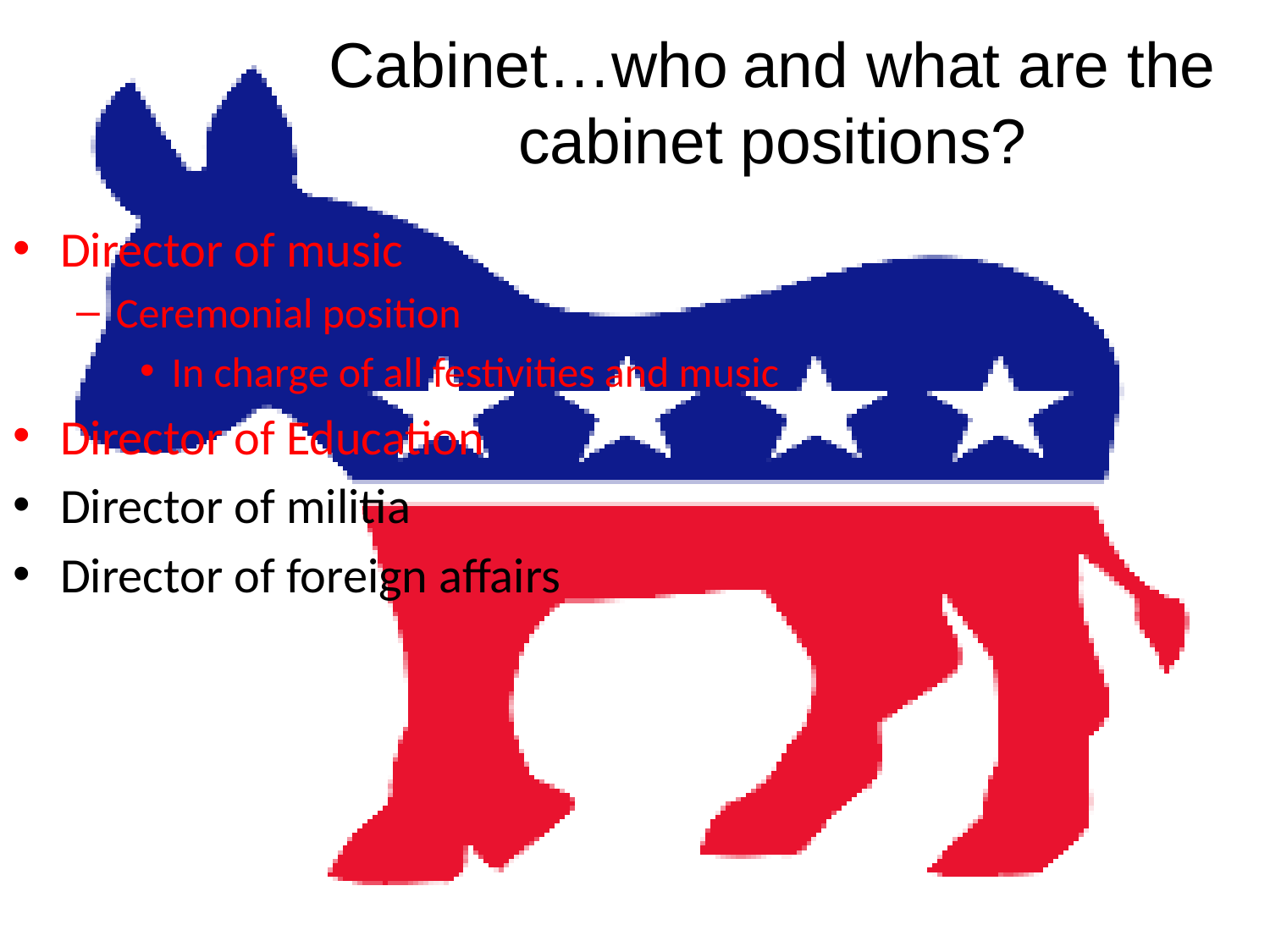

# Cabinet…who and what are the cabinet positions?
Director of music
Ceremonial position
In charge of all festivities and music
Director of Education
Director of militia
Director of foreign affairs